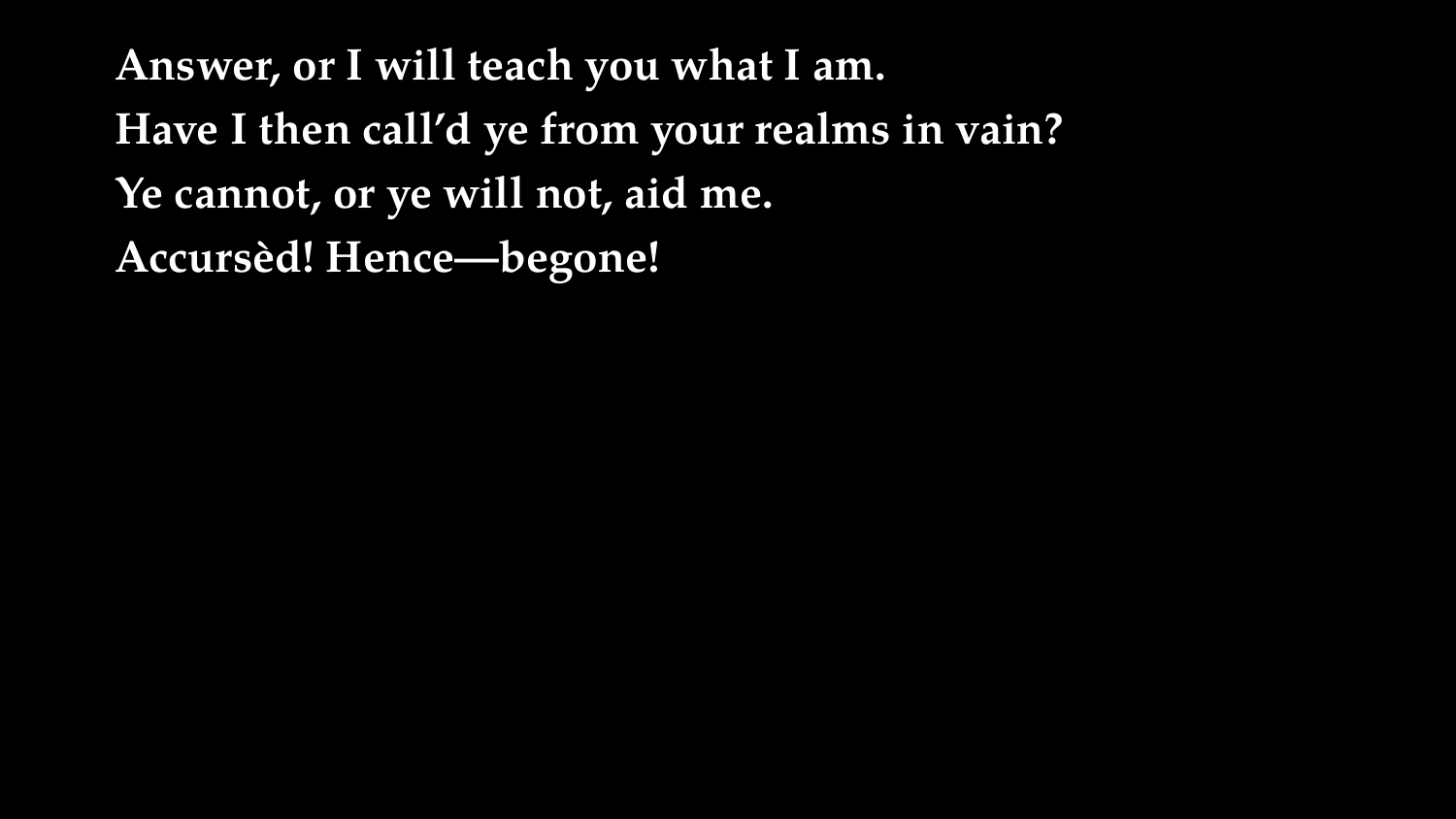

# Answer, or I will teach you what I am. Have I then call’d ye from your realms in vain? Ye cannot, or ye will not, aid me. Accursèd! Hence—begone!